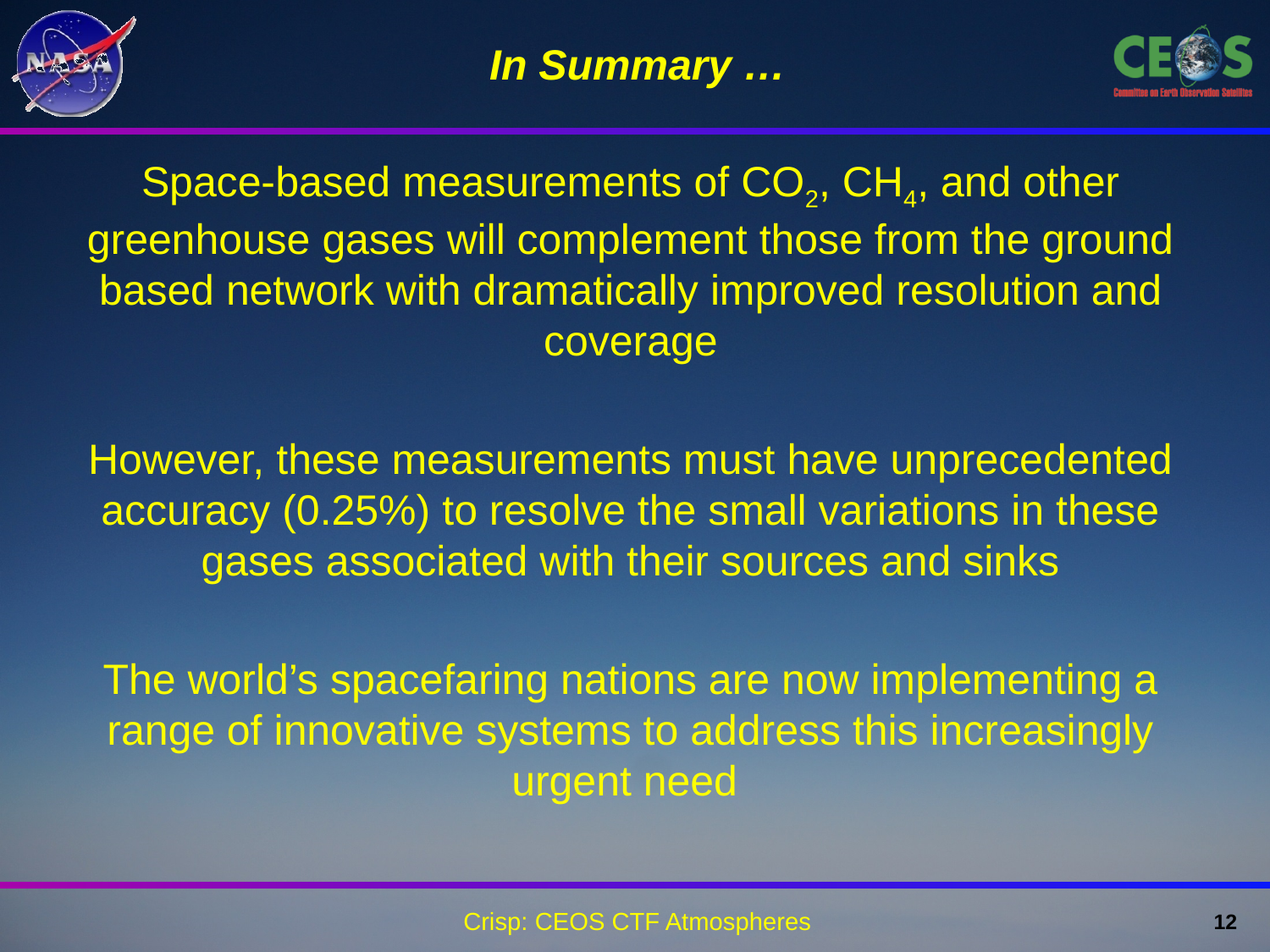

# In Summary …
Space-based measurements of CO2, CH4, and other greenhouse gases will complement those from the ground based network with dramatically improved resolution and coverage

However, these measurements must have unprecedented accuracy (0.25%) to resolve the small variations in these gases associated with their sources and sinks

The world’s spacefaring nations are now implementing a range of innovative systems to address this increasingly urgent need